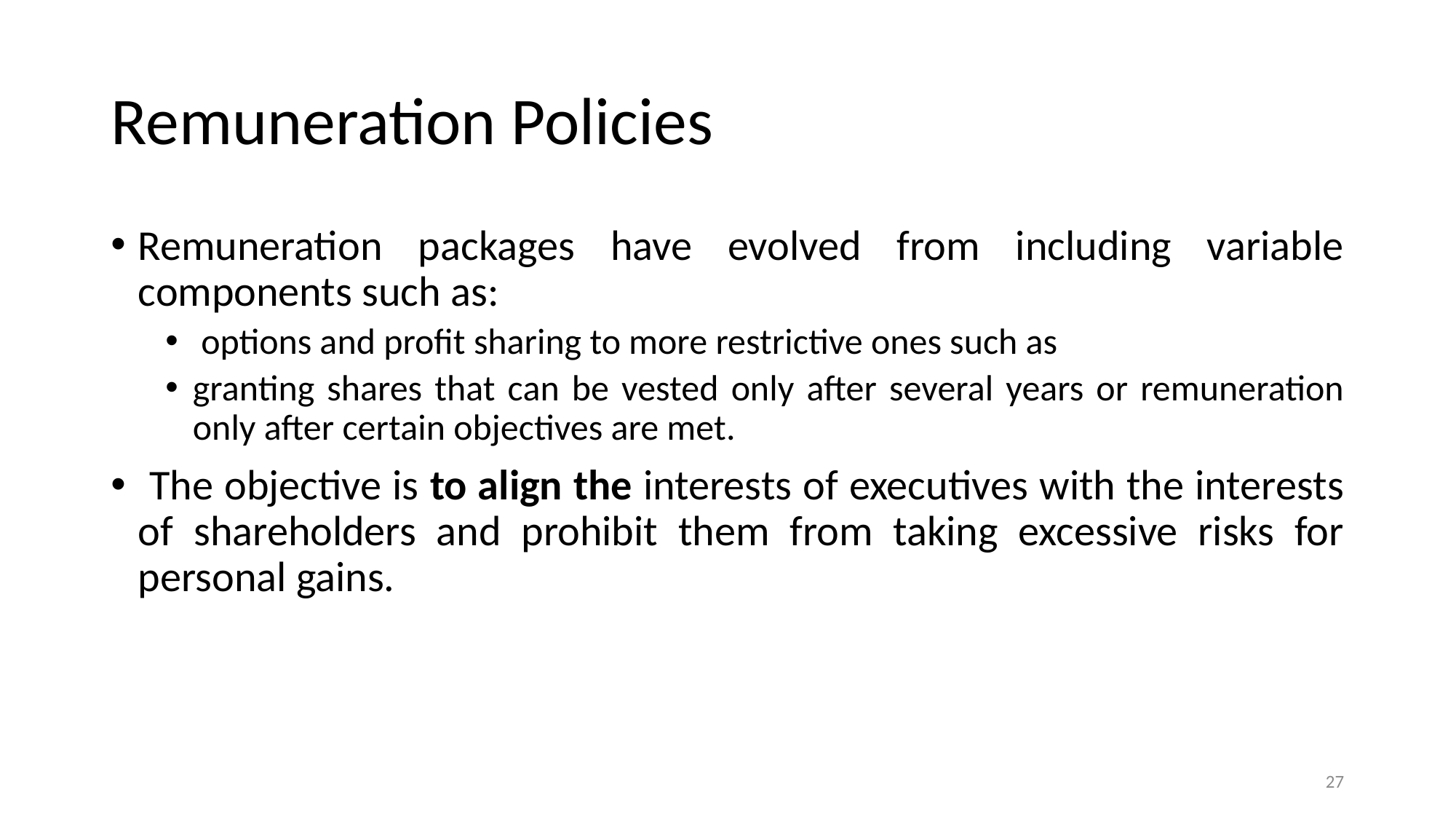

# Remuneration Policies
Remuneration packages have evolved from including variable components such as:
 options and profit sharing to more restrictive ones such as
granting shares that can be vested only after several years or remuneration only after certain objectives are met.
 The objective is to align the interests of executives with the interests of shareholders and prohibit them from taking excessive risks for personal gains.
27